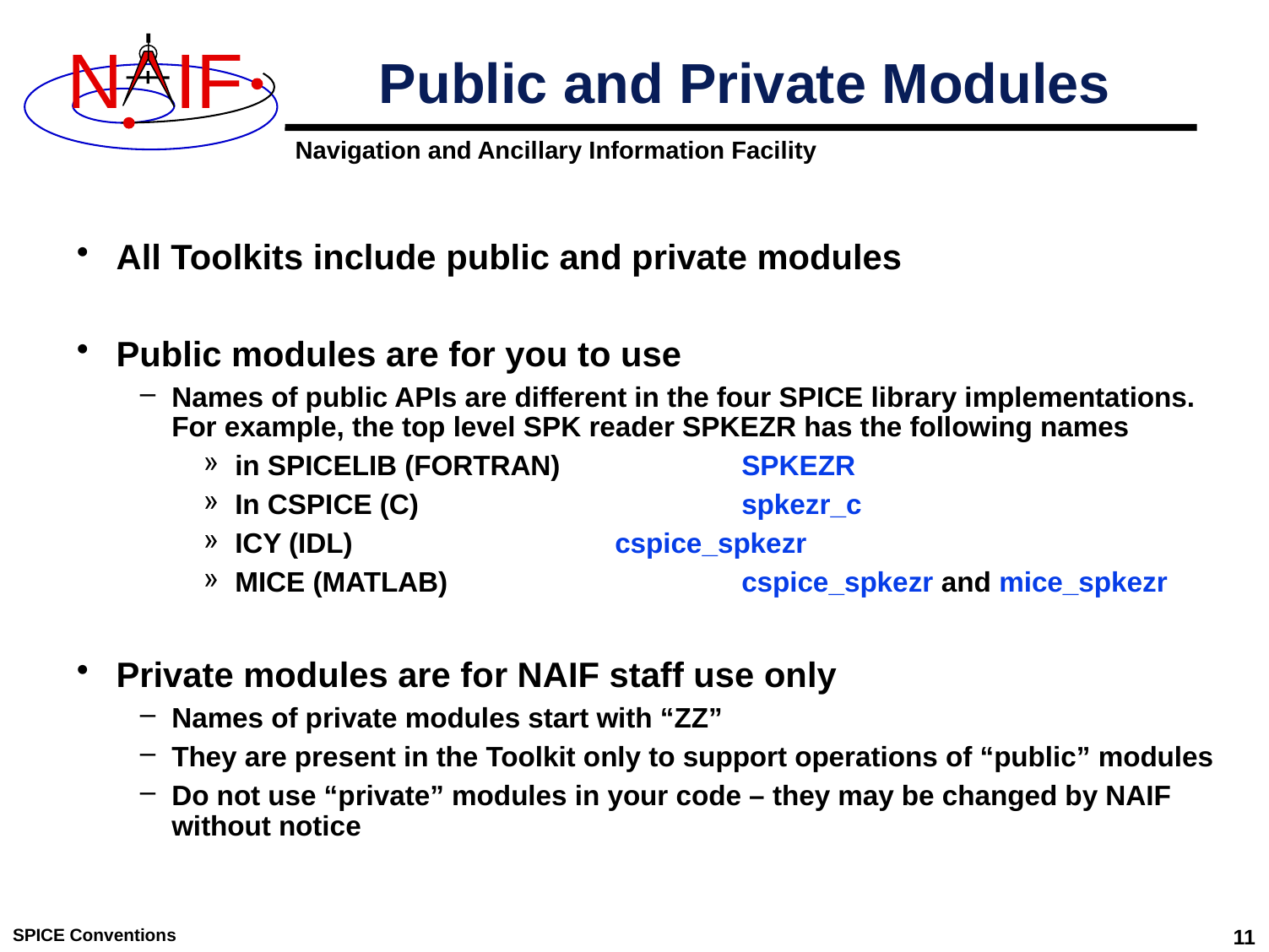

# Public and Private Modules
All Toolkits include public and private modules

Public modules are for you to use
Names of public APIs are different in the four SPICE library implementations. For example, the top level SPK reader SPKEZR has the following names
in SPICELIB (FORTRAN)		SPKEZR
In CSPICE (C)			spkezr_c
ICY (IDL)			cspice_spkezr
MICE (MATLAB)			cspice_spkezr and mice_spkezr

Private modules are for NAIF staff use only
Names of private modules start with “ZZ”
They are present in the Toolkit only to support operations of “public” modules
Do not use “private” modules in your code – they may be changed by NAIF without notice

SPICE Conventions
11